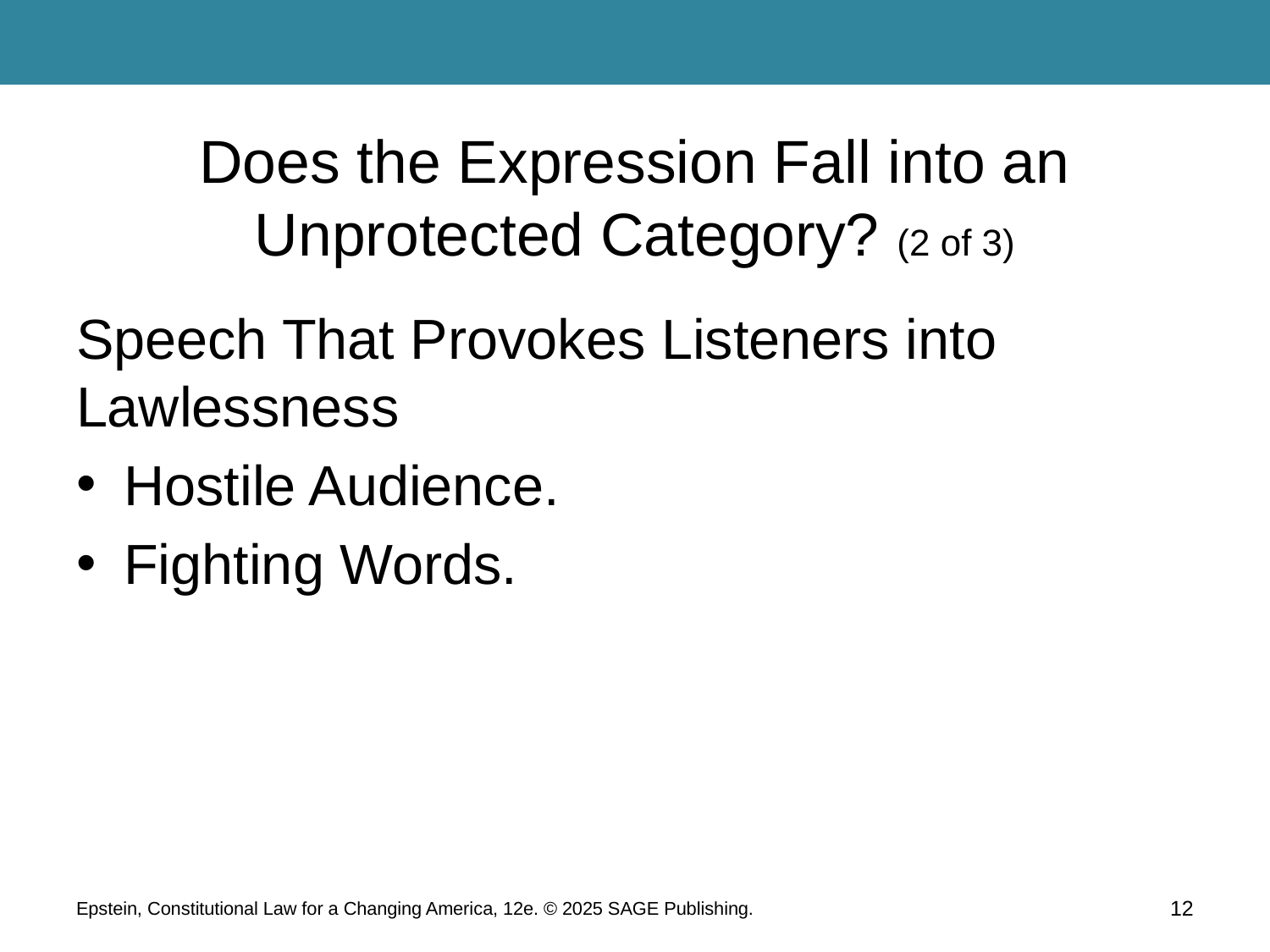

# Does the Expression Fall into an Unprotected Category? (2 of 3)
Speech That Provokes Listeners into Lawlessness
Hostile Audience.
Fighting Words.

Epstein, Constitutional Law for a Changing America, 12e. © 2025 SAGE Publishing.
12